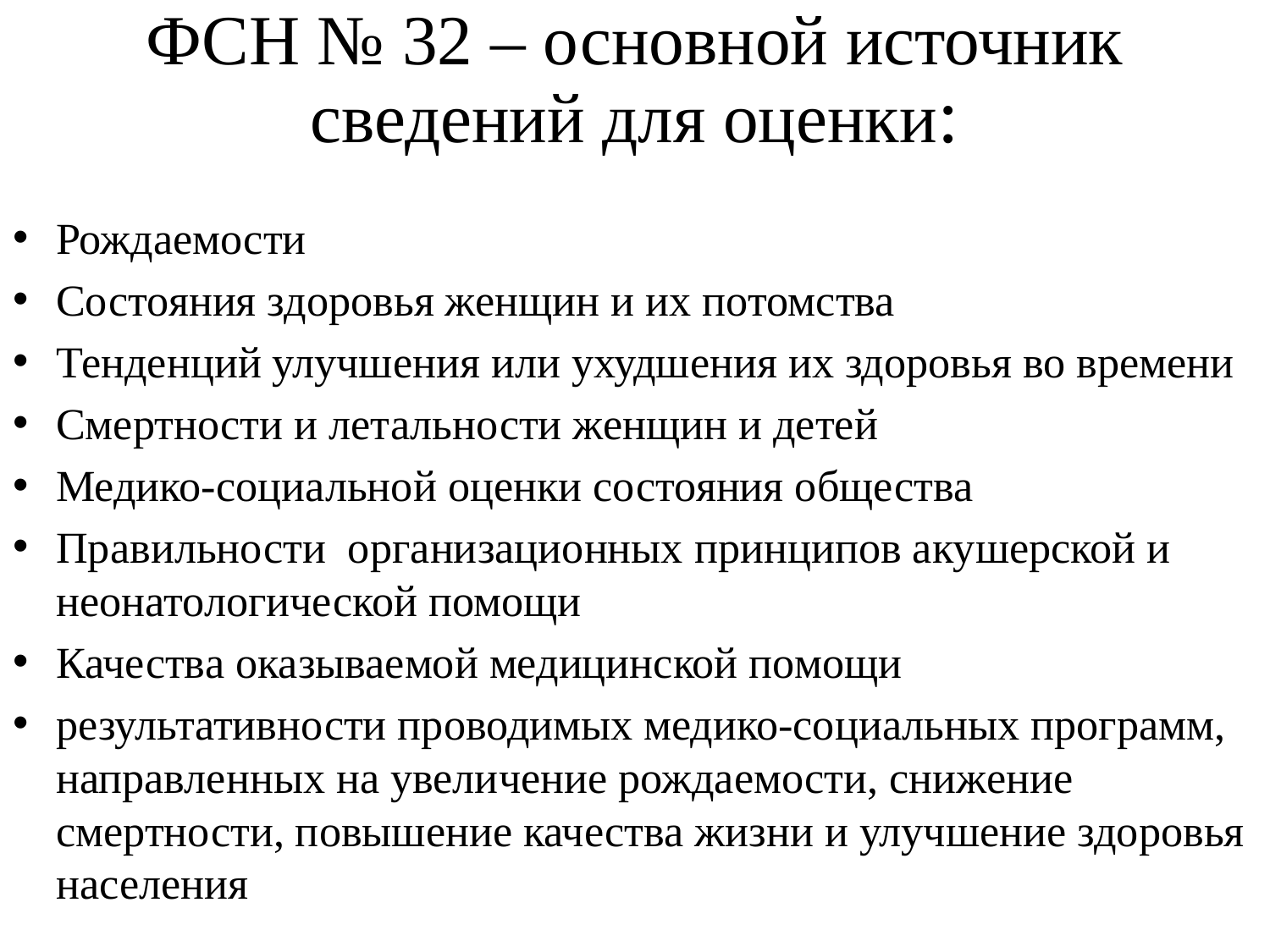

# ФСН № 32 – основной источник сведений для оценки:

Рождаемости
Состояния здоровья женщин и их потомства
Тенденций улучшения или ухудшения их здоровья во времени
Смертности и летальности женщин и детей
Медико-социальной оценки состояния общества
Правильности  организационных принципов акушерской и неонатологической помощи
Качества оказываемой медицинской помощи
результативности проводимых медико-социальных программ, направленных на увеличение рождаемости, снижение смертности, повышение качества жизни и улучшение здоровья населения